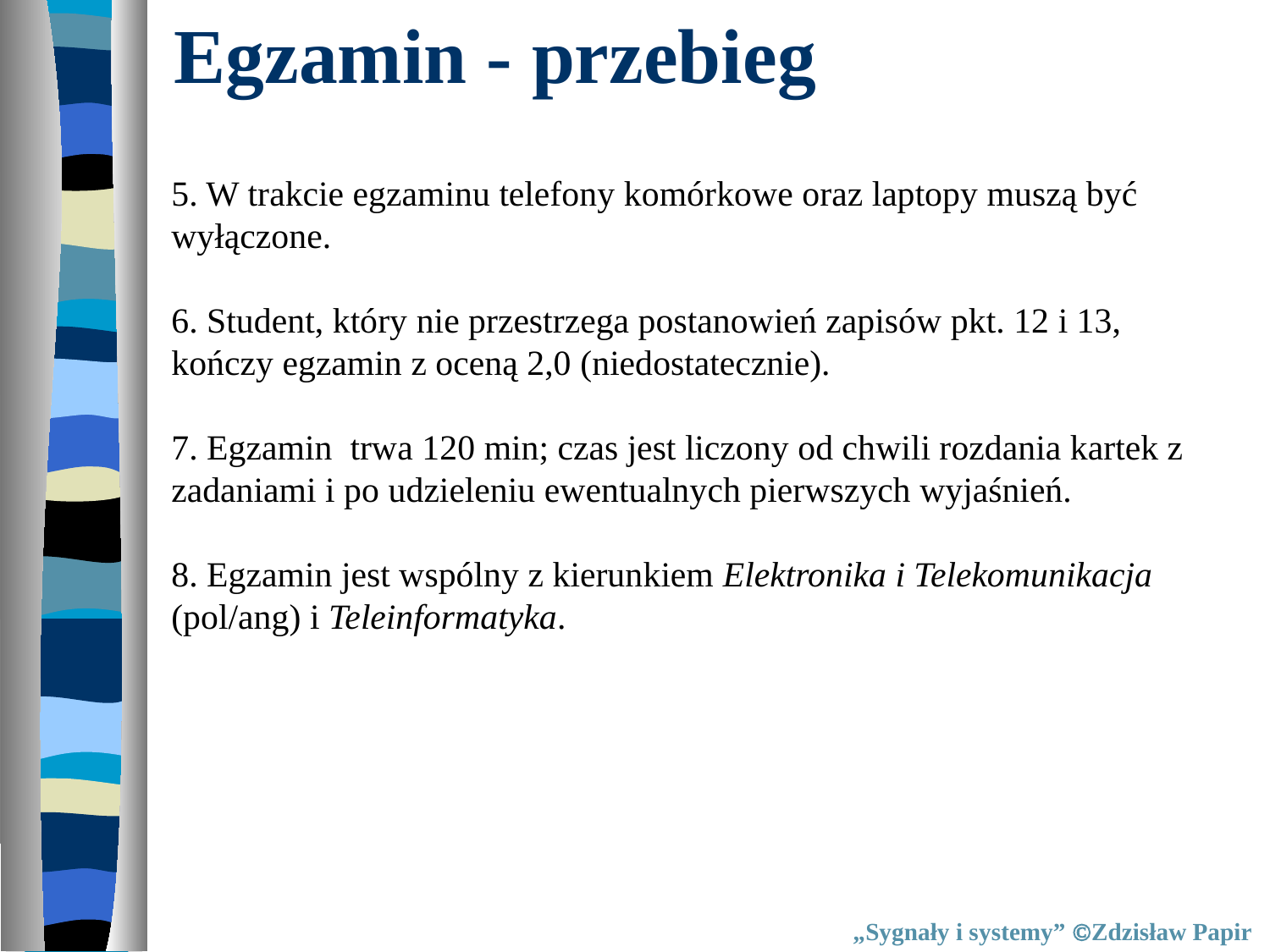

Egzamin - przebieg
5. W trakcie egzaminu telefony komórkowe oraz laptopy muszą być wyłączone.

6. Student, który nie przestrzega postanowień zapisów pkt. 12 i 13, kończy egzamin z oceną 2,0 (niedostatecznie).

7. Egzamin  trwa 120 min; czas jest liczony od chwili rozdania kartek z zadaniami i po udzieleniu ewentualnych pierwszych wyjaśnień.

8. Egzamin jest wspólny z kierunkiem Elektronika i Telekomunikacja (pol/ang) i Teleinformatyka.
„Sygnały i systemy” ©Zdzisław Papir